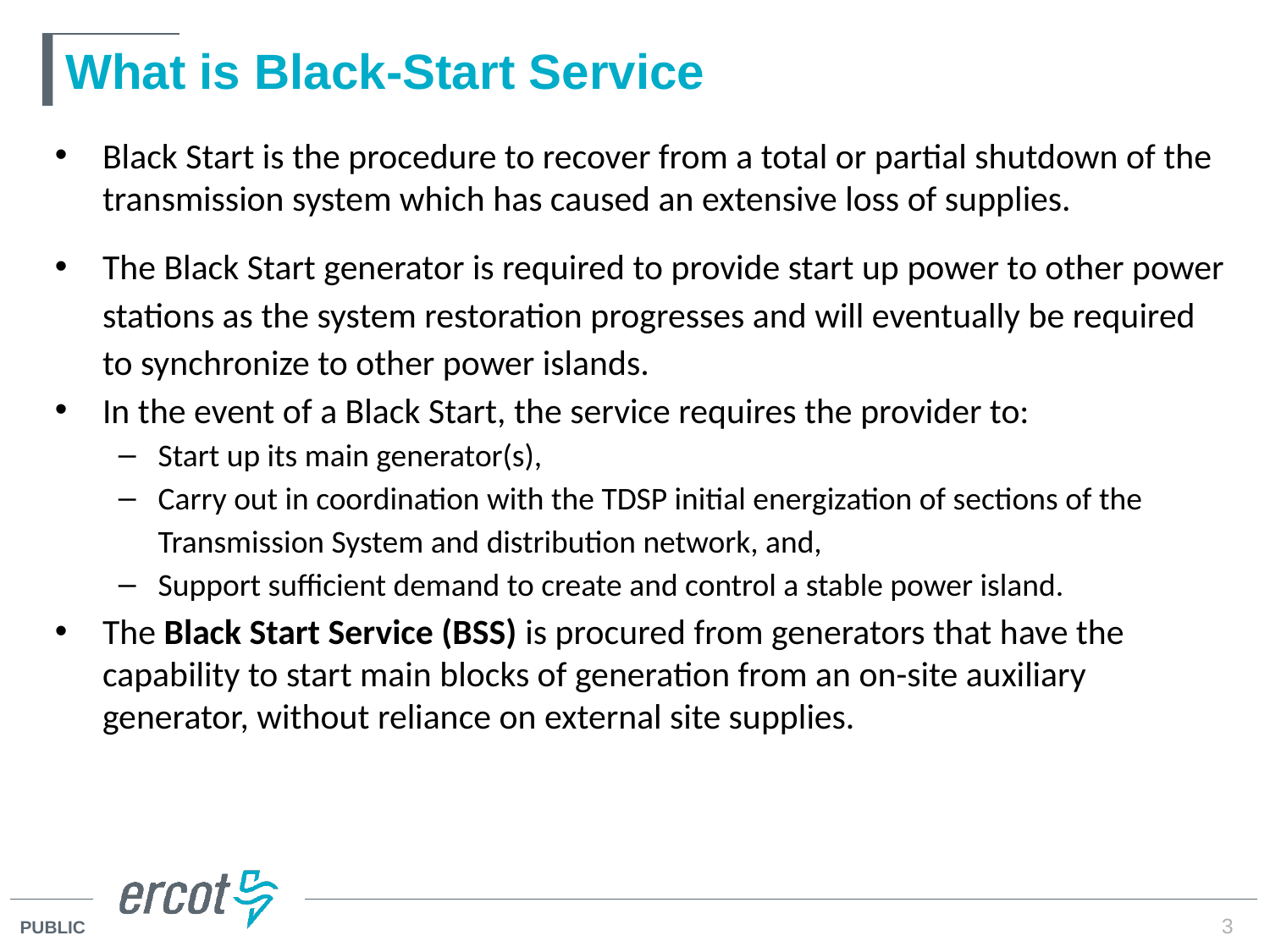

# What is Black-Start Service
Black Start is the procedure to recover from a total or partial shutdown of the transmission system which has caused an extensive loss of supplies.
The Black Start generator is required to provide start up power to other power stations as the system restoration progresses and will eventually be required to synchronize to other power islands.
In the event of a Black Start, the service requires the provider to:
Start up its main generator(s),
Carry out in coordination with the TDSP initial energization of sections of the Transmission System and distribution network, and,
Support sufficient demand to create and control a stable power island.
The Black Start Service (BSS) is procured from generators that have the capability to start main blocks of generation from an on-site auxiliary generator, without reliance on external site supplies.

3